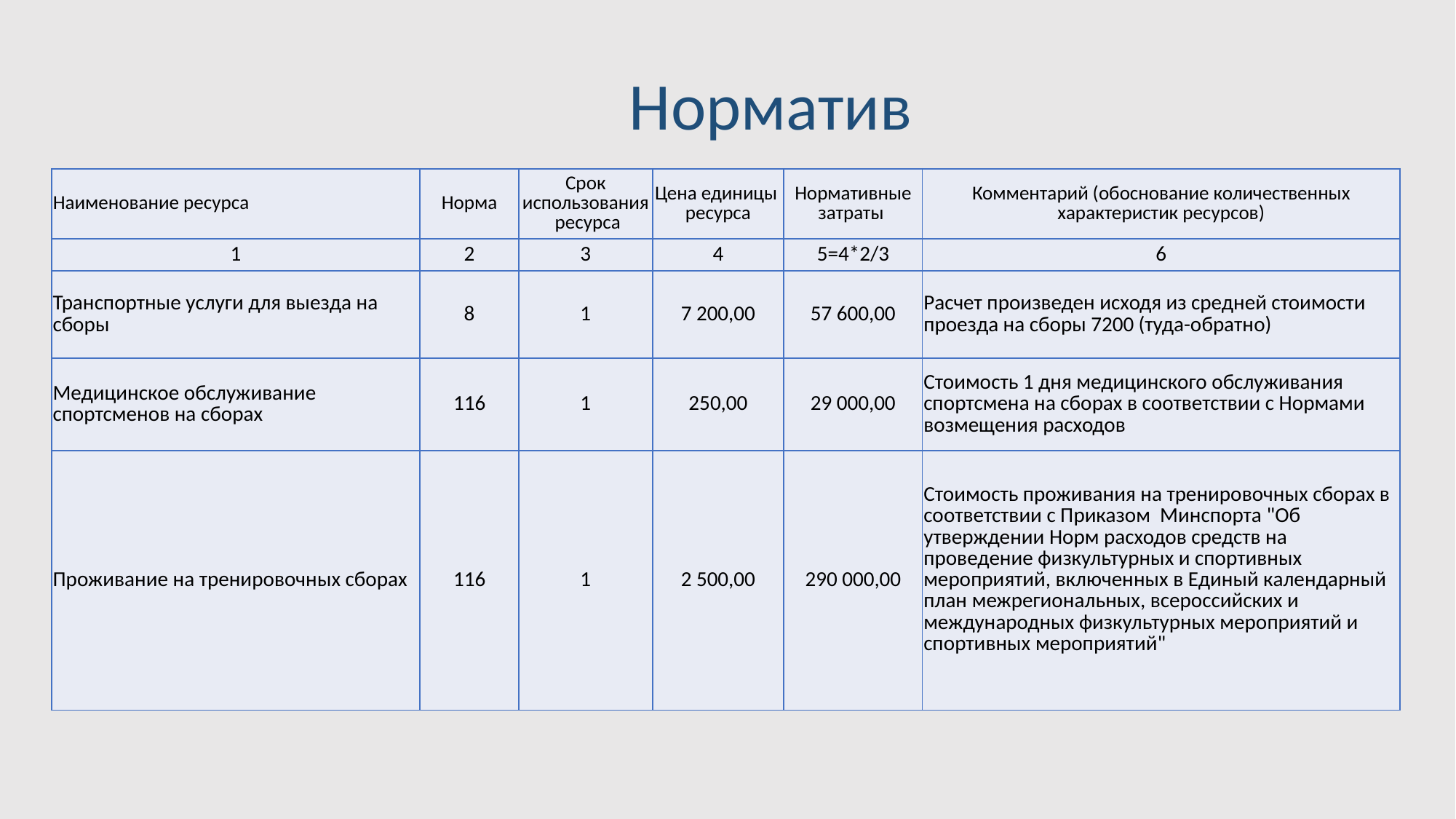

# Норматив
| Наименование ресурса | Норма | Срок использования ресурса | Цена единицы ресурса | Нормативные затраты | Комментарий (обоснование количественных характеристик ресурсов) |
| --- | --- | --- | --- | --- | --- |
| 1 | 2 | 3 | 4 | 5=4\*2/3 | 6 |
| Транспортные услуги для выезда на сборы | 8 | 1 | 7 200,00 | 57 600,00 | Расчет произведен исходя из средней стоимости проезда на сборы 7200 (туда-обратно) |
| Медицинское обслуживание спортсменов на сборах | 116 | 1 | 250,00 | 29 000,00 | Стоимость 1 дня медицинского обслуживания спортсмена на сборах в соответствии с Нормами возмещения расходов |
| Проживание на тренировочных сборах | 116 | 1 | 2 500,00 | 290 000,00 | Стоимость проживания на тренировочных сборах в соответствии c Приказом Минспорта "Об утверждении Норм расходов средств на проведение физкультурных и спортивных мероприятий, включенных в Единый календарный план межрегиональных, всероссийских и международных физкультурных мероприятий и спортивных мероприятий" |